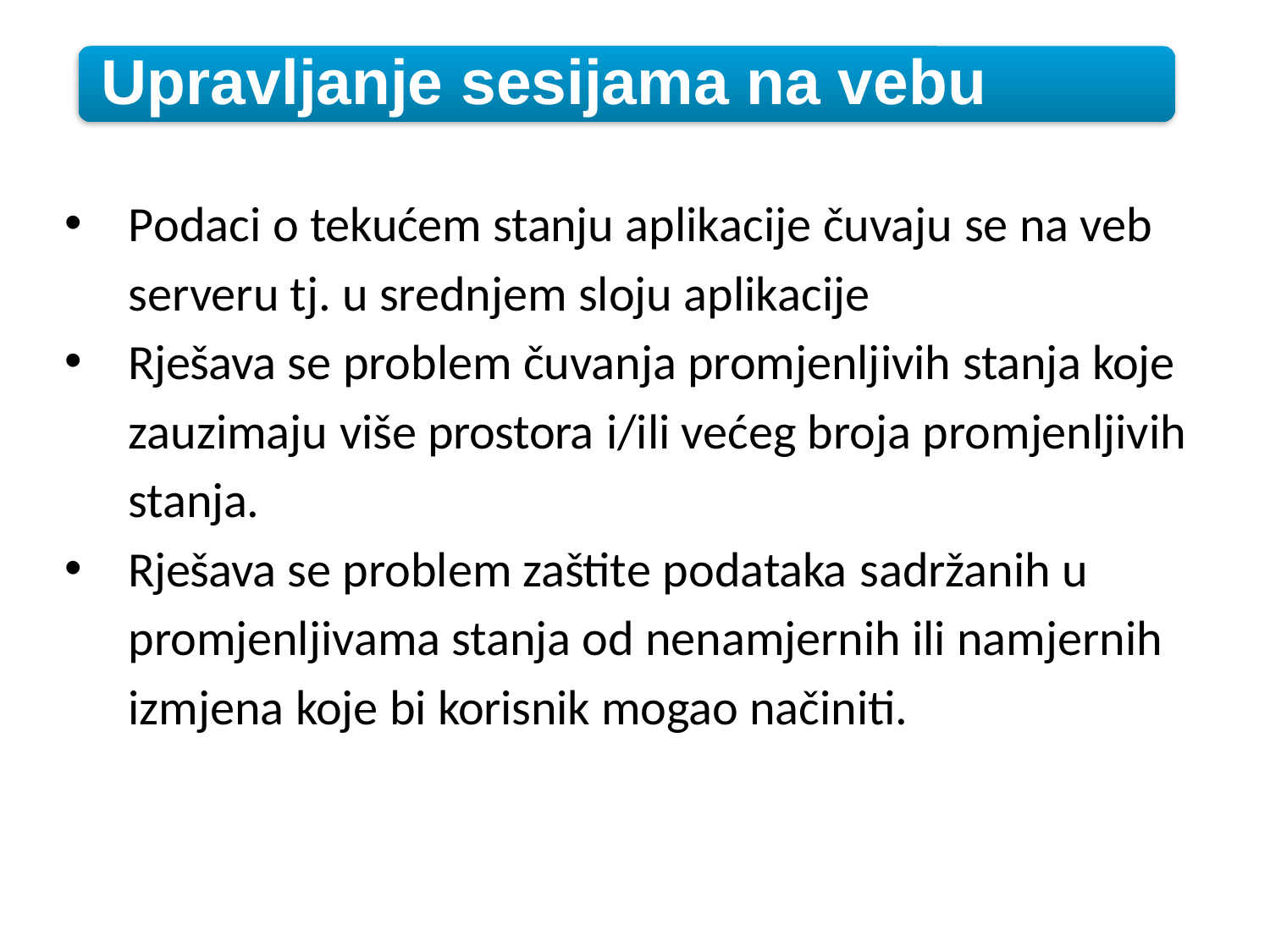

Upravljanje sesijama na vebu
Podaci o tekućem stanju aplikacije čuvaju se na veb serveru tj. u srednjem sloju aplikacije
Rješava se problem čuvanja promjenljivih stanja koje zauzimaju više prostora i/ili većeg broja promjenljivih stanja.
Rješava se problem zaštite podataka sadržanih u promjenljivama stanja od nenamjernih ili namjernih izmjena koje bi korisnik mogao načiniti.